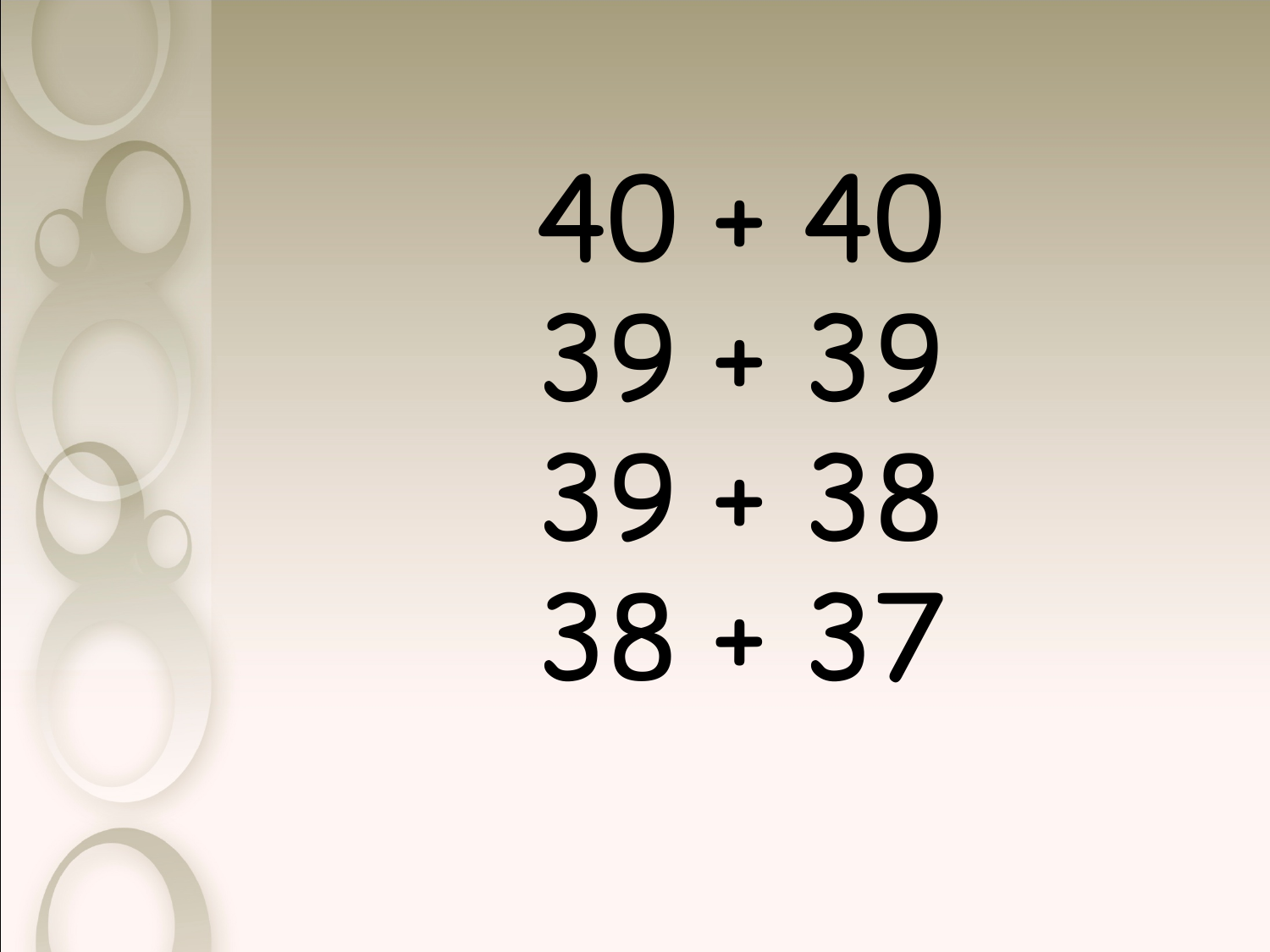

40 + 40
39 + 39
39 + 38
38 + 37